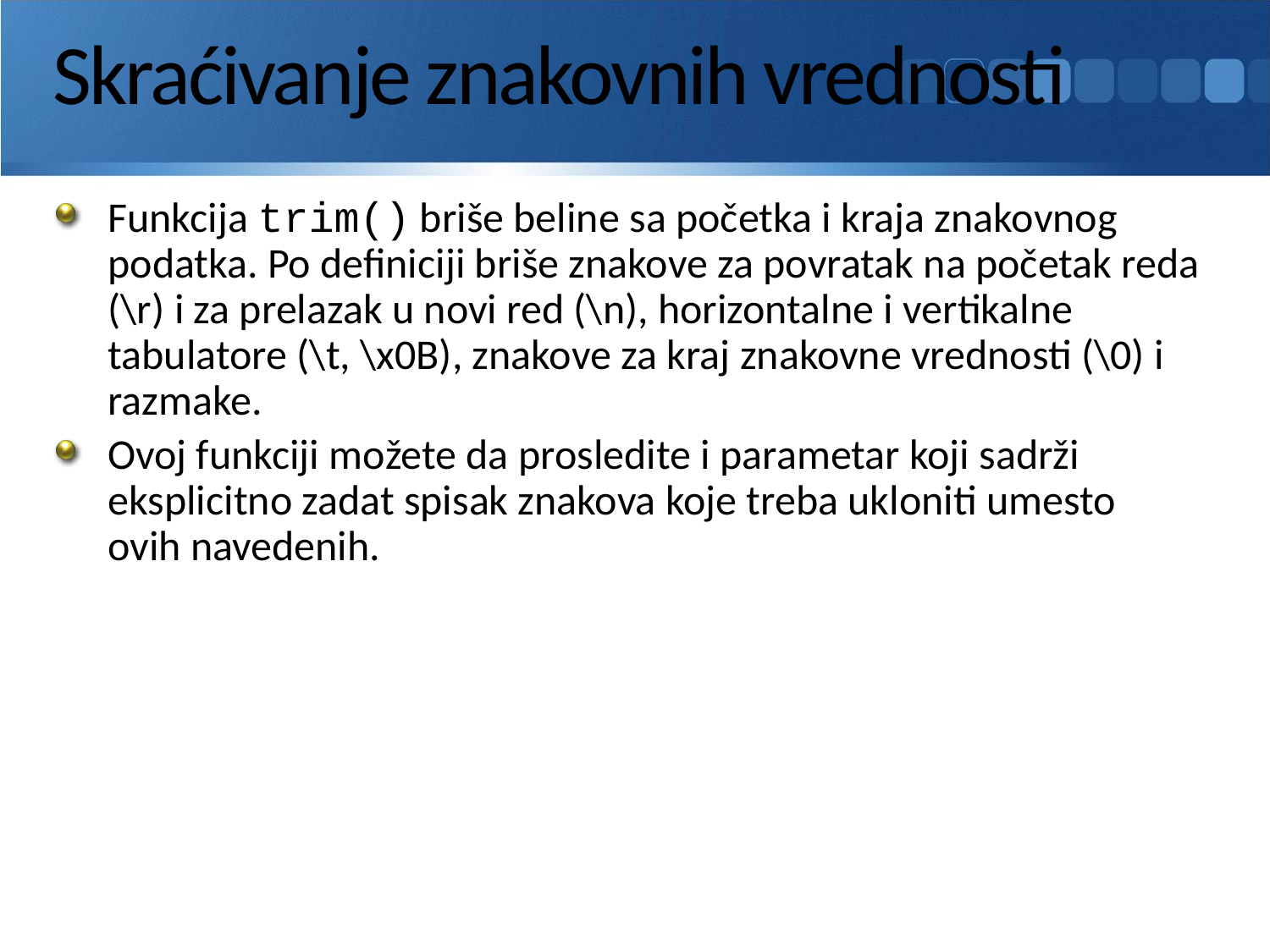

# Skraćivanje znakovnih vrednosti
Funkcija trim() briše beline sa početka i kraja znakovnog podatka. Po definiciji briše znakove za povratak na početak reda (\r) i za prelazak u novi red (\n), horizontalne i vertikalne tabulatore (\t, \x0B), znakove za kraj znakovne vrednosti (\0) i razmake.
Ovoj funkciji možete da prosledite i parametar koji sadrži eksplicitno zadat spisak znakova koje treba ukloniti umesto
ovih navedenih.
Rad sa znakovnim nizovima
149